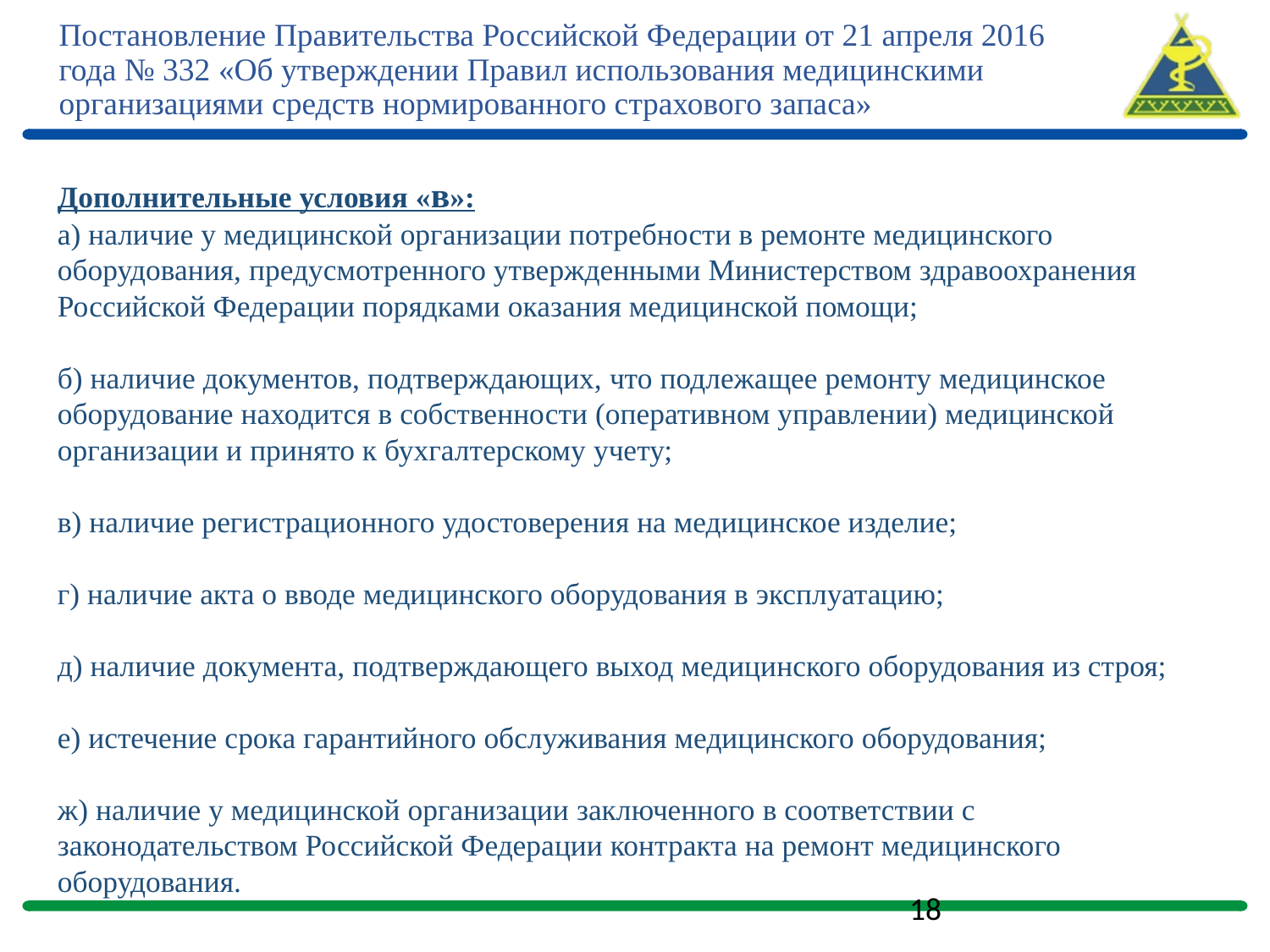

# Постановление Правительства Российской Федерации от 21 апреля 2016 года № 332 «Об утверждении Правил использования медицинскими организациями средств нормированного страхового запаса»
Дополнительные условия «в»:
а) наличие у медицинской организации потребности в ремонте медицинского оборудования, предусмотренного утвержденными Министерством здравоохранения Российской Федерации порядками оказания медицинской помощи;

б) наличие документов, подтверждающих, что подлежащее ремонту медицинское оборудование находится в собственности (оперативном управлении) медицинской организации и принято к бухгалтерскому учету;

в) наличие регистрационного удостоверения на медицинское изделие;

г) наличие акта о вводе медицинского оборудования в эксплуатацию;

д) наличие документа, подтверждающего выход медицинского оборудования из строя;

е) истечение срока гарантийного обслуживания медицинского оборудования;

ж) наличие у медицинской организации заключенного в соответствии с законодательством Российской Федерации контракта на ремонт медицинского оборудования.
18